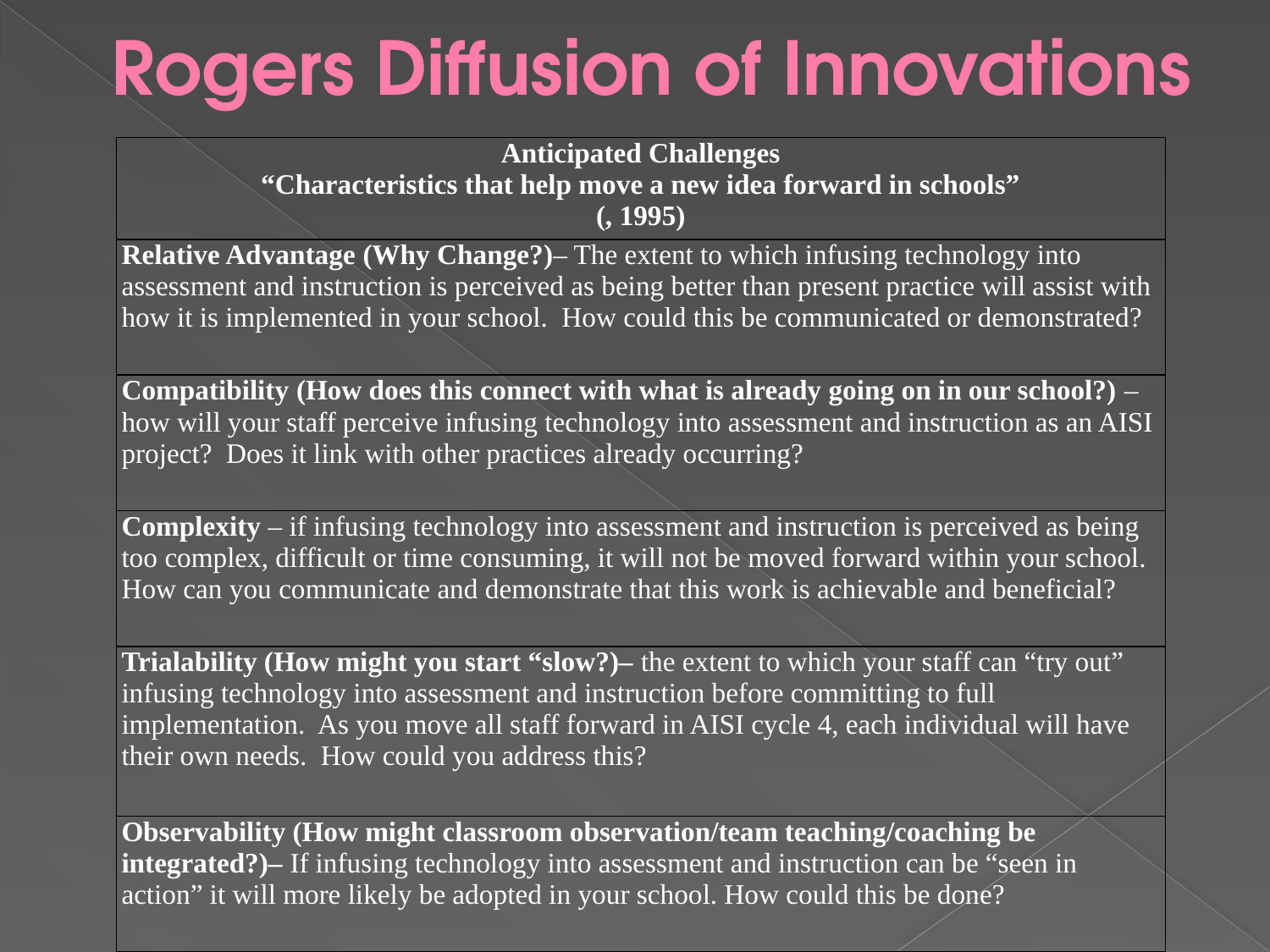

# Rogers Diffusion of Innovations
| Anticipated Challenges “Characteristics that help move a new idea forward in schools” (, 1995) |
| --- |
| Relative Advantage (Why Change?)– The extent to which infusing technology into assessment and instruction is perceived as being better than present practice will assist with how it is implemented in your school. How could this be communicated or demonstrated? |
| Compatibility (How does this connect with what is already going on in our school?) – how will your staff perceive infusing technology into assessment and instruction as an AISI project? Does it link with other practices already occurring? |
| Complexity – if infusing technology into assessment and instruction is perceived as being too complex, difficult or time consuming, it will not be moved forward within your school. How can you communicate and demonstrate that this work is achievable and beneficial? |
| Trialability (How might you start “slow?)– the extent to which your staff can “try out” infusing technology into assessment and instruction before committing to full implementation. As you move all staff forward in AISI cycle 4, each individual will have their own needs. How could you address this? |
| Observability (How might classroom observation/team teaching/coaching be integrated?)– If infusing technology into assessment and instruction can be “seen in action” it will more likely be adopted in your school. How could this be done? |